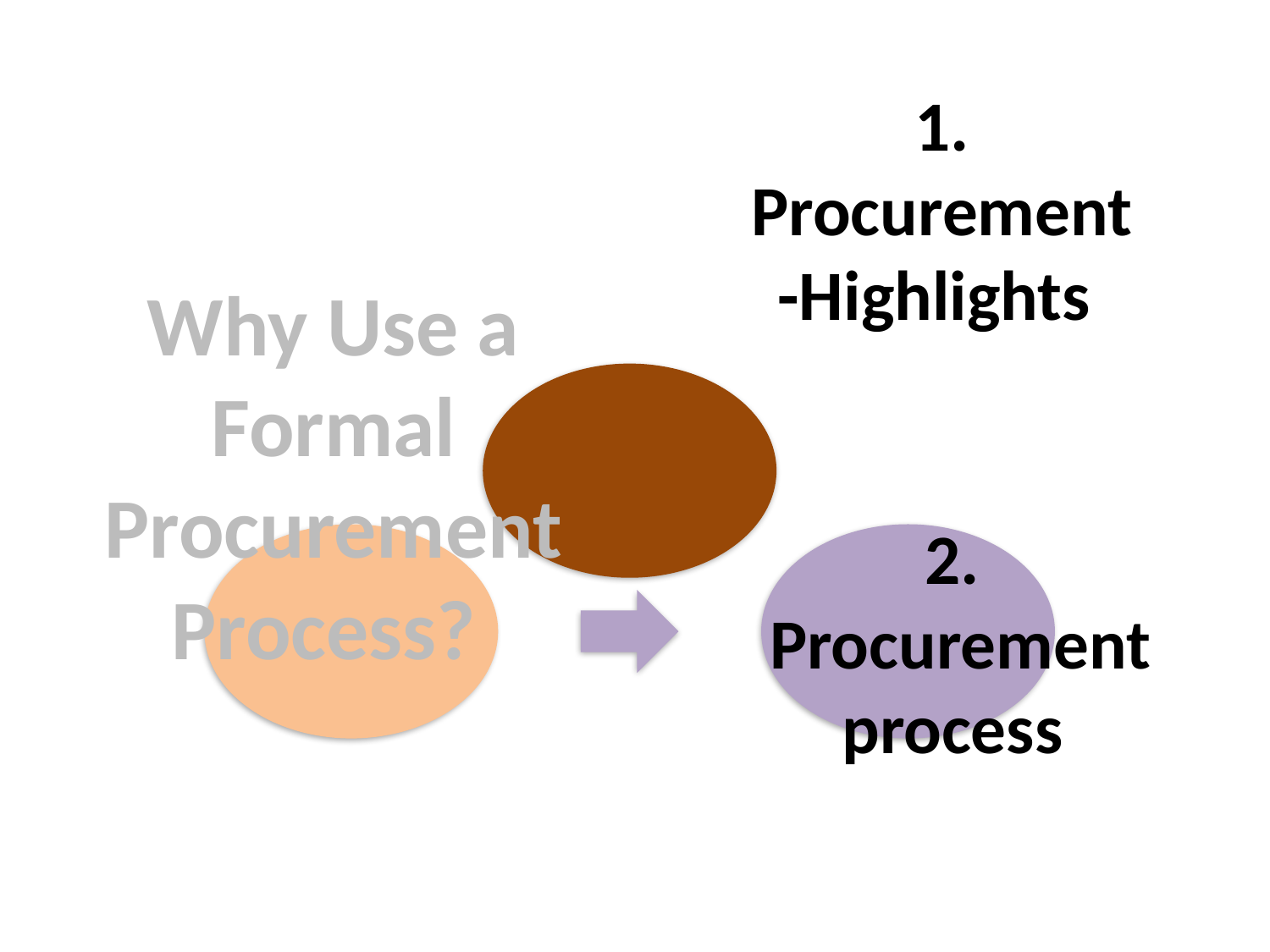

1. Procurement -Highlights
Why Use a Formal Procurement Process?
2.
Procurement process